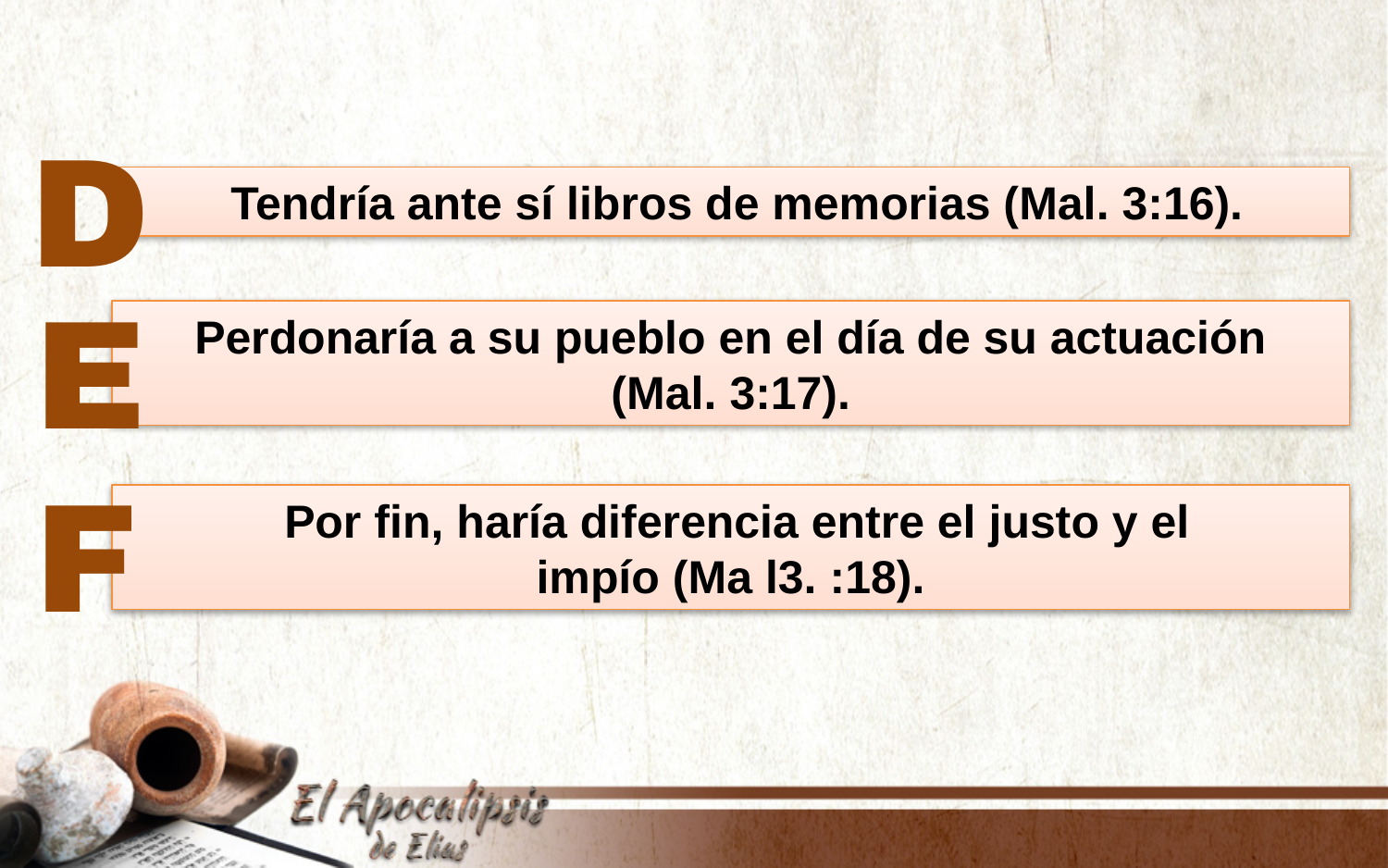

D
 Tendría ante sí libros de memorias (Mal. 3:16).
E
Perdonaría a su pueblo en el día de su actuación
(Mal. 3:17).
F
 Por fin, haría diferencia entre el justo y el
impío (Ma l3. :18).